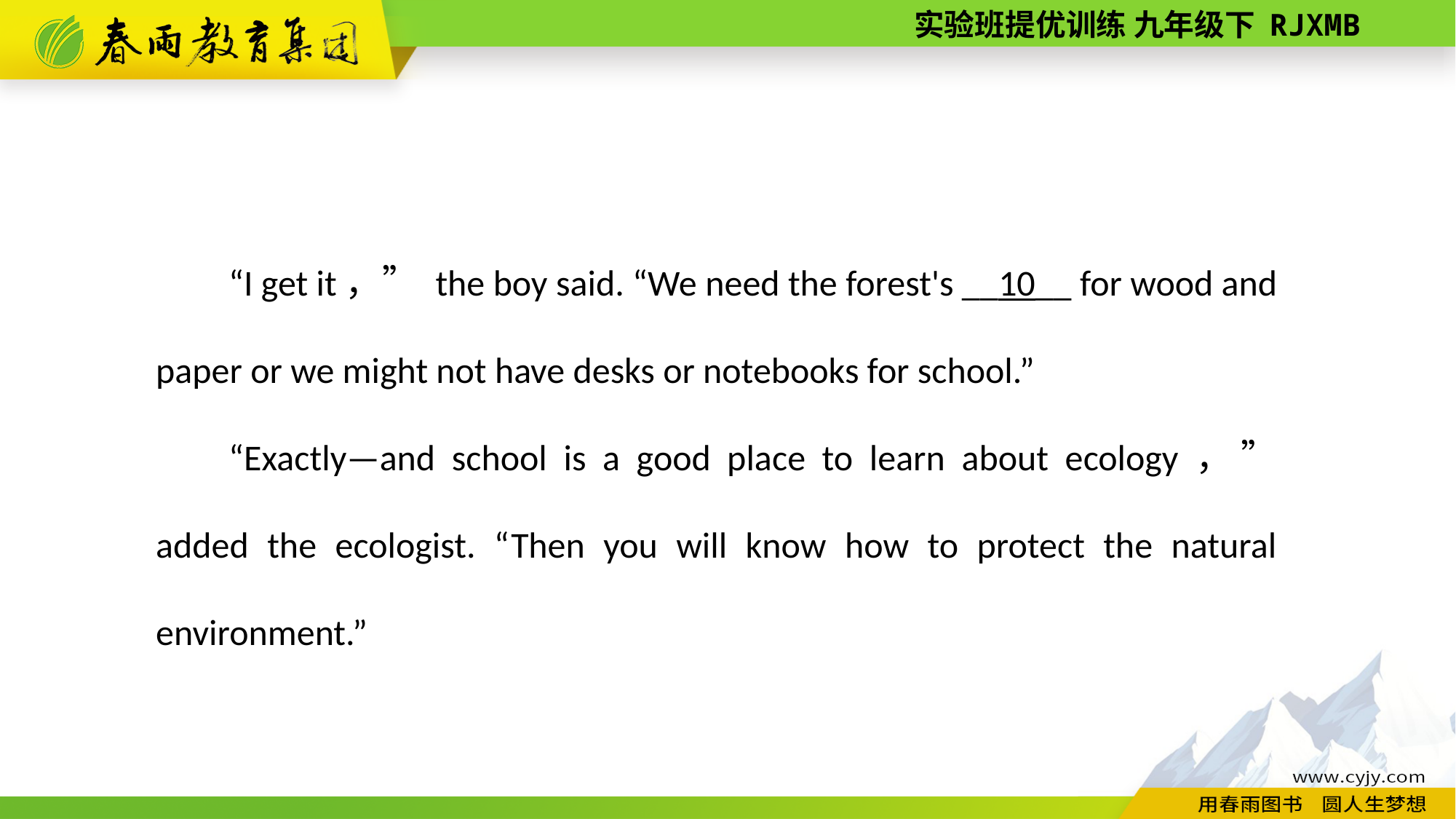

“I get it，” the boy said. “We need the forest's __10__ for wood and paper or we might not have desks or notebooks for school.”
“Exactly—and school is a good place to learn about ecology，” added the ecologist. “Then you will know how to protect the natural environment.”